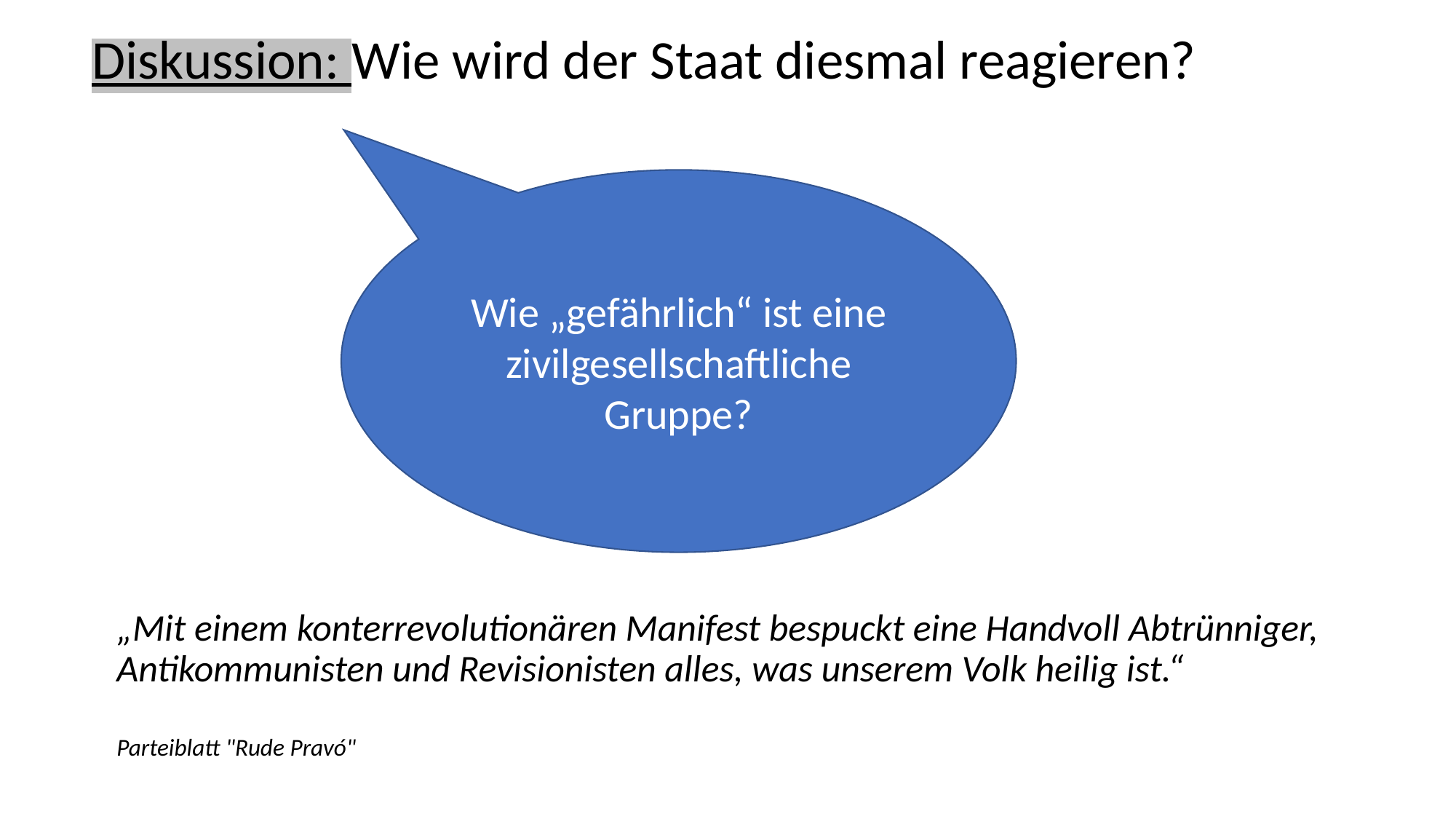

Diskussion: Wie wird der Staat diesmal reagieren?
Wie „gefährlich“ ist eine zivilgesellschaftliche Gruppe?
# „Mit einem konterrevolutionären Manifest bespuckt eine Handvoll Abtrünniger, Antikommunisten und Revisionisten alles, was unserem Volk heilig ist.“ Parteiblatt "Rude Pravó"